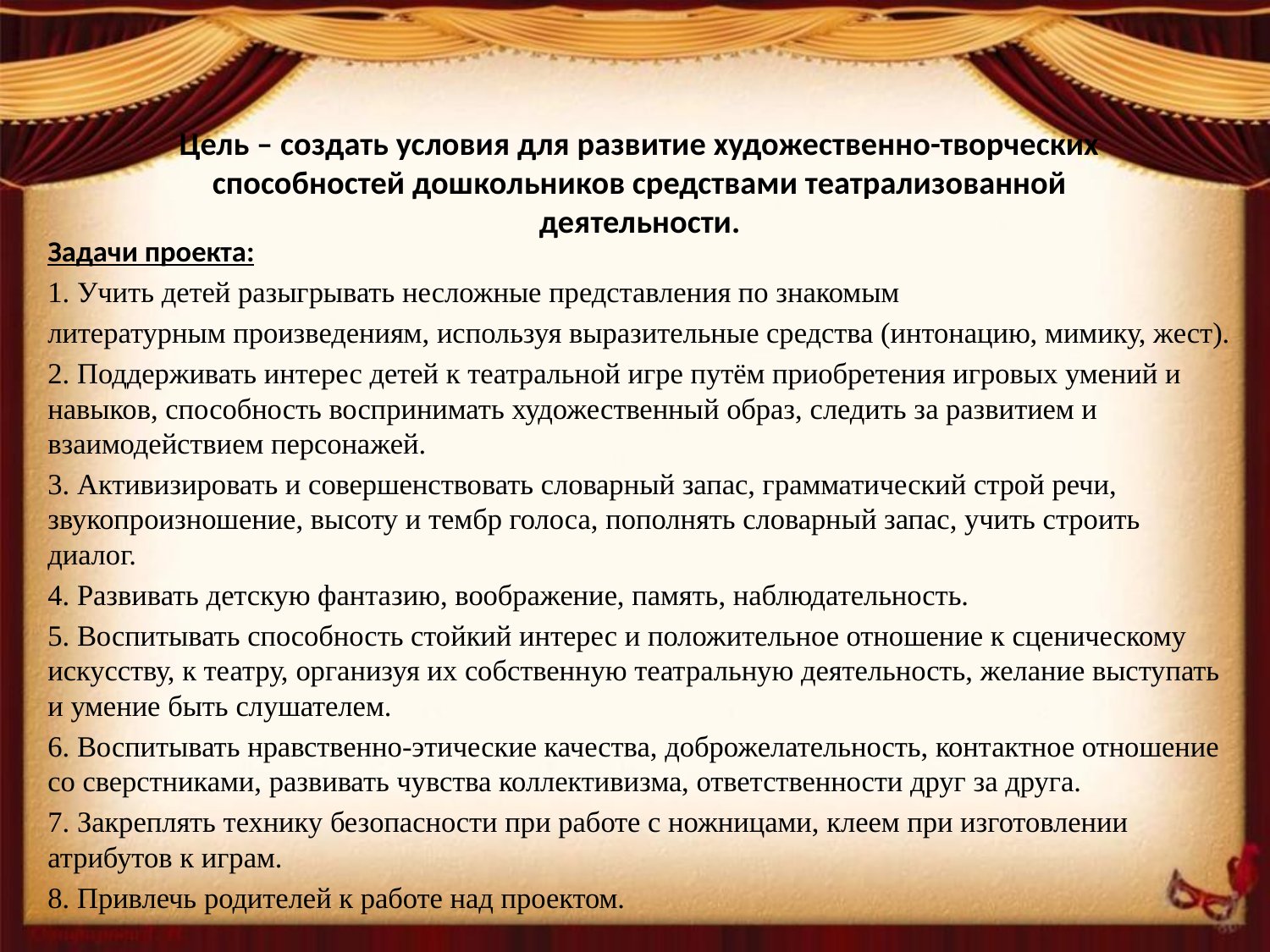

# Цель – создать условия для развитие художественно-творческих способностей дошкольников средствами театрализованной деятельности.
Задачи проекта:
1. Учить детей разыгрывать несложные представления по знакомым
литературным произведениям, используя выразительные средства (интонацию, мимику, жест).
2. Поддерживать интерес детей к театральной игре путём приобретения игровых умений и навыков, способность воспринимать художественный образ, следить за развитием и взаимодействием персонажей.
3. Активизировать и совершенствовать словарный запас, грамматический строй речи, звукопроизношение, высоту и тембр голоса, пополнять словарный запас, учить строить диалог.
4. Развивать детскую фантазию, воображение, память, наблюдательность.
5. Воспитывать способность стойкий интерес и положительное отношение к сценическому искусству, к театру, организуя их собственную театральную деятельность, желание выступать и умение быть слушателем.
6. Воспитывать нравственно-этические качества, доброжелательность, контактное отношение со сверстниками, развивать чувства коллективизма, ответственности друг за друга.
7. Закреплять технику безопасности при работе с ножницами, клеем при изготовлении атрибутов к играм.
8. Привлечь родителей к работе над проектом.